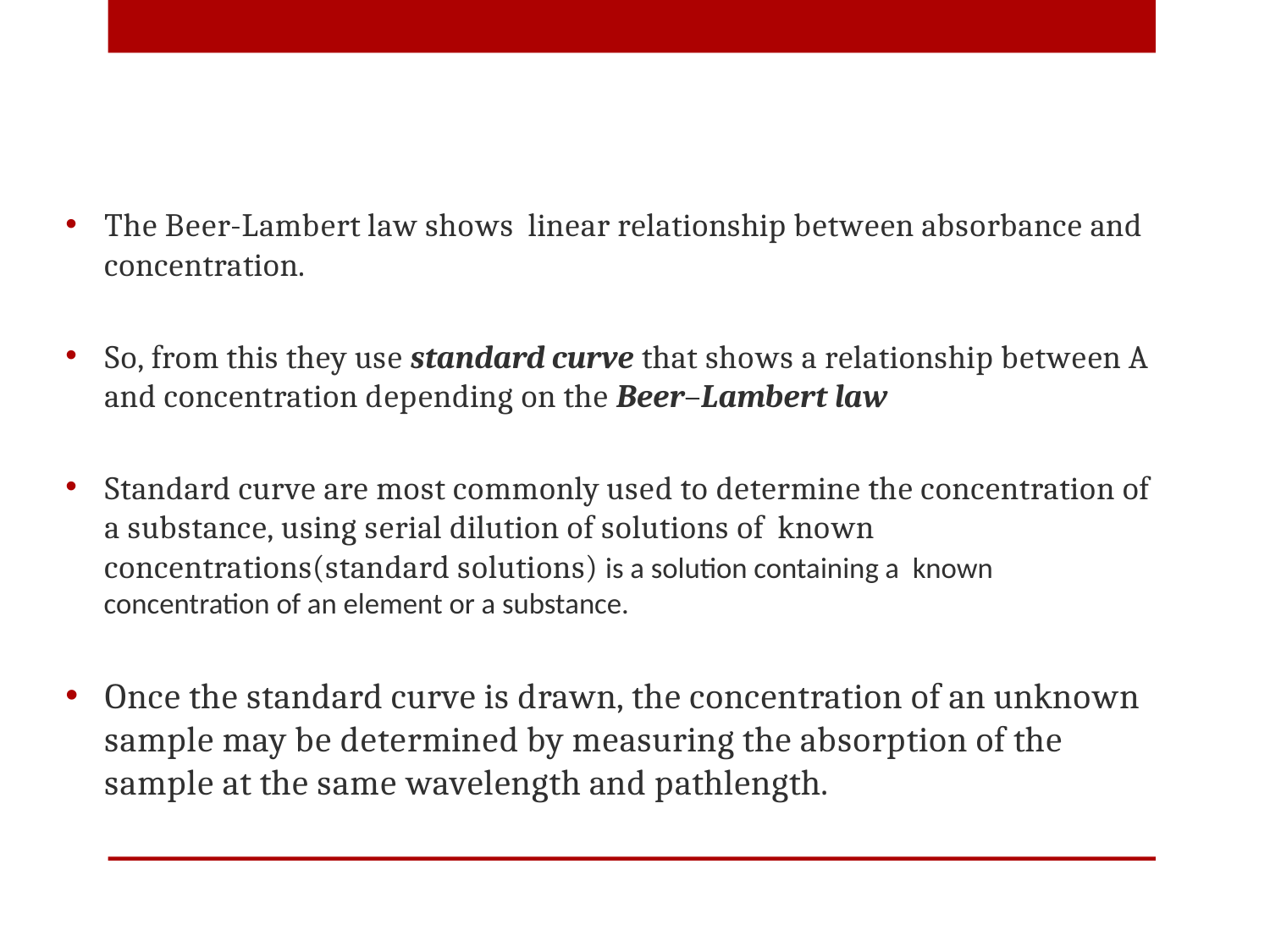

The Beer-Lambert law shows  linear relationship between absorbance and concentration.

So, from this they use standard curve that shows a relationship between A and concentration depending on the Beer–Lambert law

Standard curve are most commonly used to determine the concentration of a substance, using serial dilution of solutions of  known concentrations(standard solutions) is a solution containing a  known concentration of an element or a substance.

Once the standard curve is drawn, the concentration of an unknown sample may be determined by measuring the absorption of the sample at the same wavelength and pathlength.